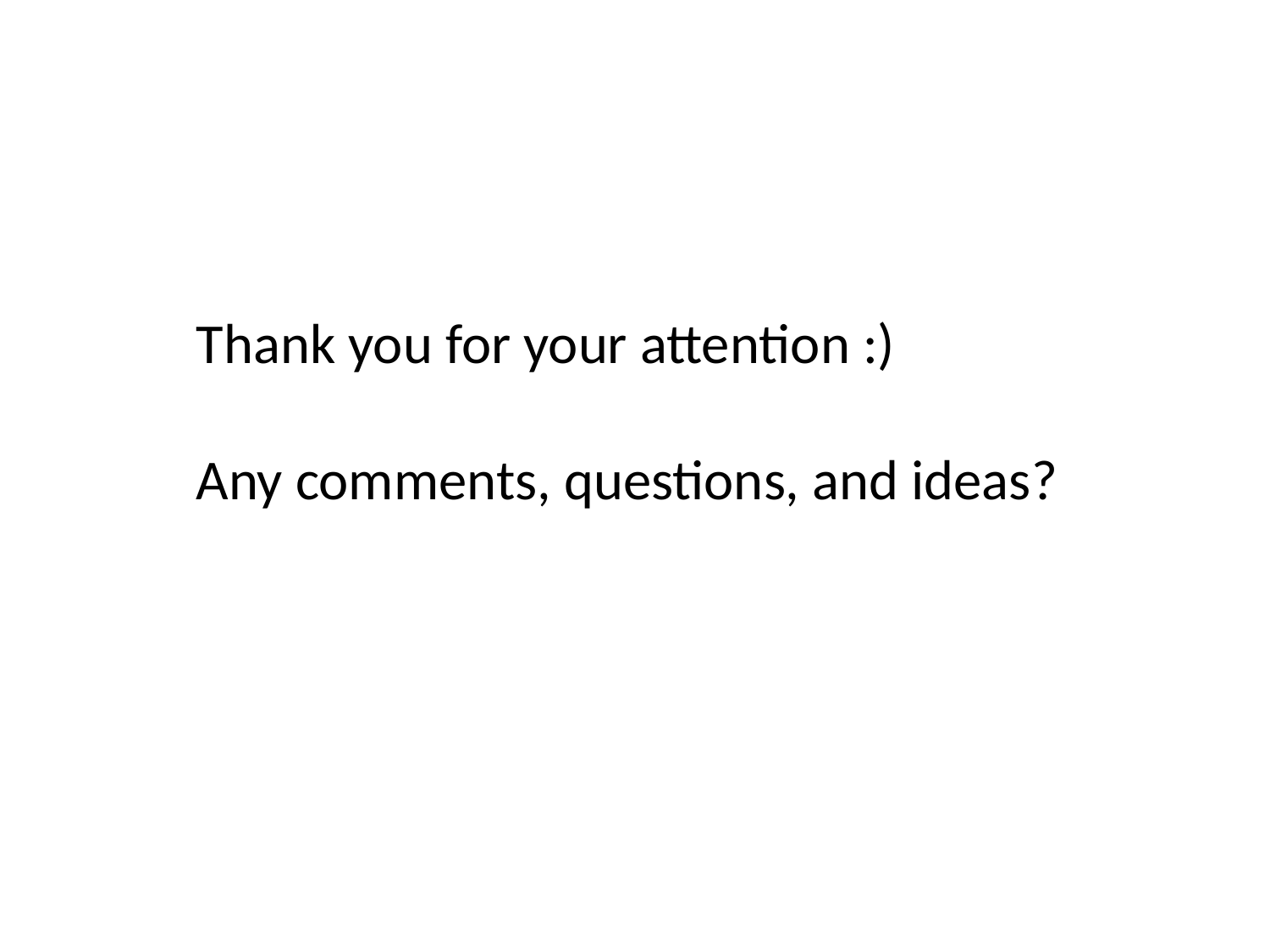

Thank you for your attention :)

Any comments, questions, and ideas?